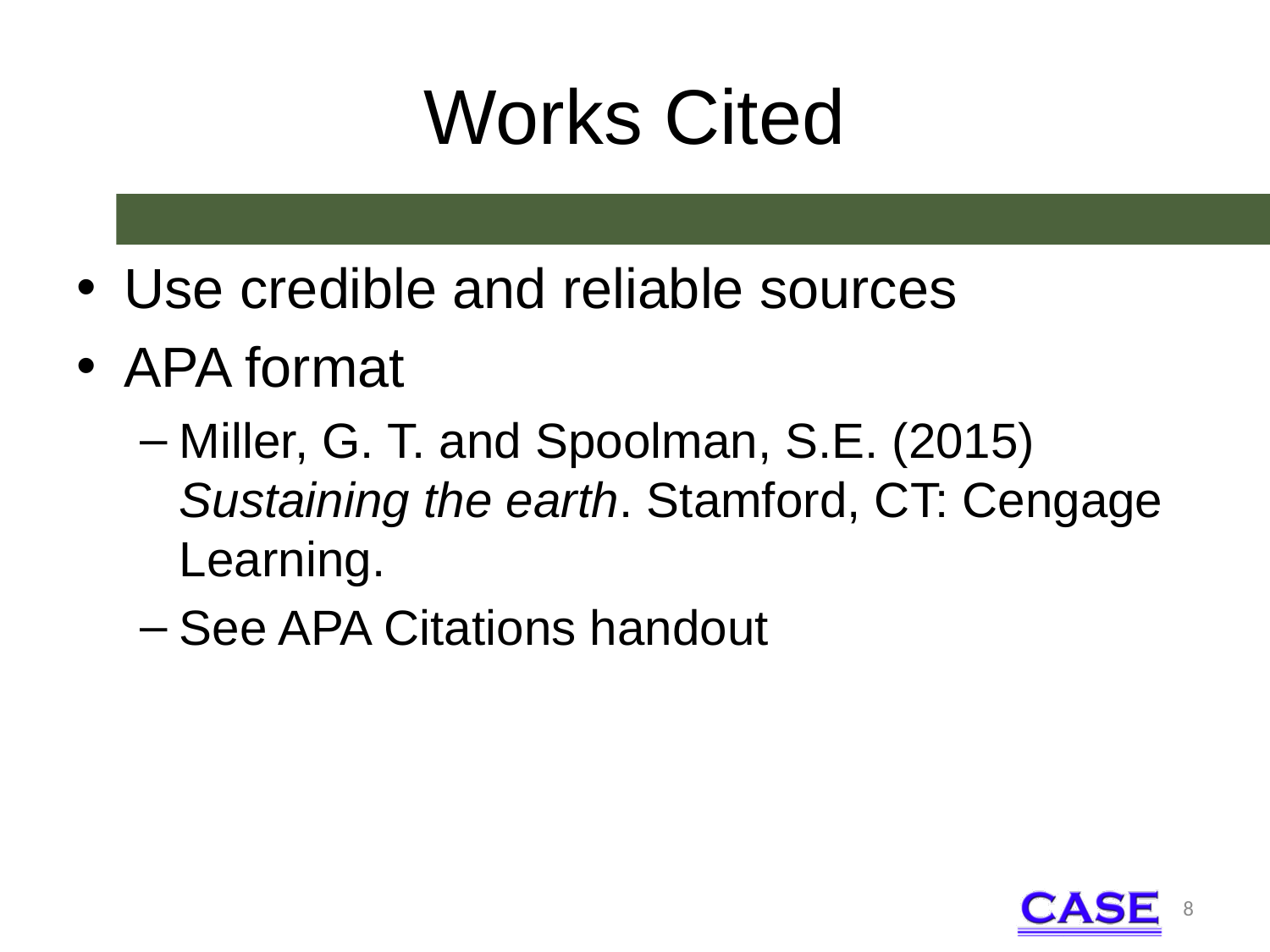

# Works Cited
Use credible and reliable sources
APA format
Miller, G. T. and Spoolman, S.E. (2015) Sustaining the earth. Stamford, CT: Cengage Learning.
See APA Citations handout

8